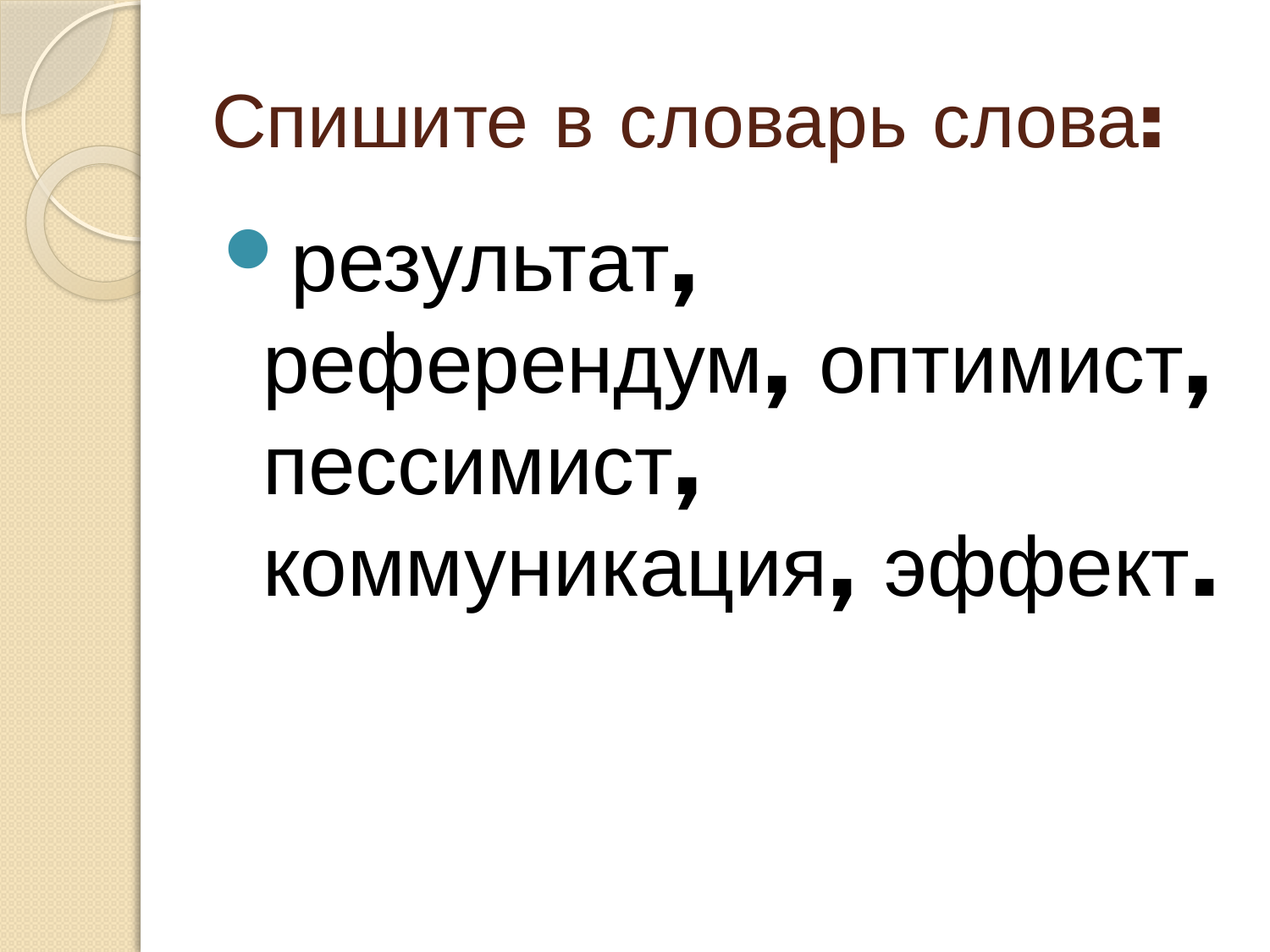

# Спишите в словарь слова:
результат, референдум, оптимист, пессимист, коммуникация, эффект.